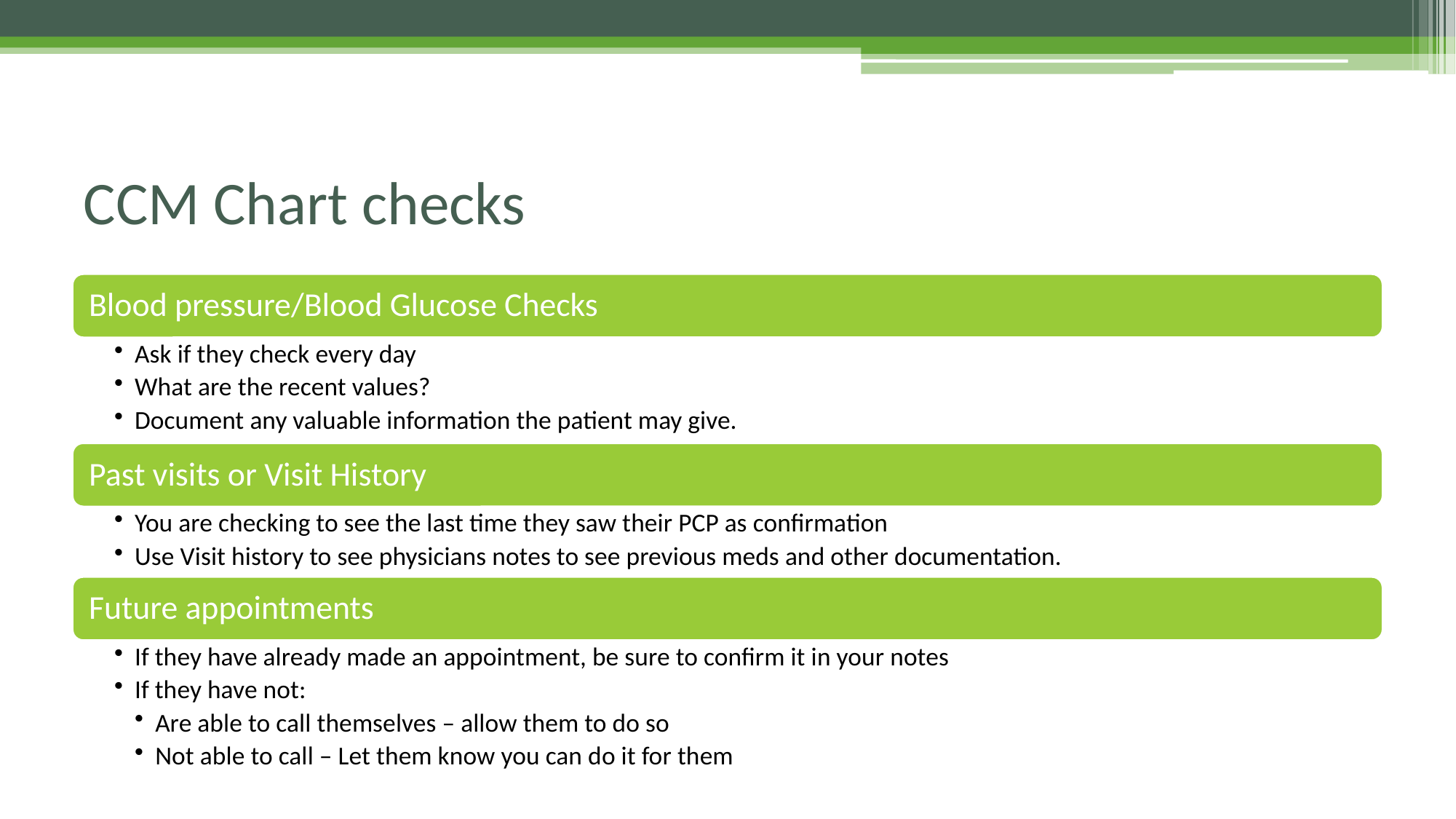

# CCM Chart checks
Blood pressure/Blood Glucose Checks
Ask if they check every day
What are the recent values?
Document any valuable information the patient may give.
Past visits or Visit History
You are checking to see the last time they saw their PCP as confirmation
Use Visit history to see physicians notes to see previous meds and other documentation.
Future appointments
If they have already made an appointment, be sure to confirm it in your notes
If they have not:
Are able to call themselves – allow them to do so
Not able to call – Let them know you can do it for them